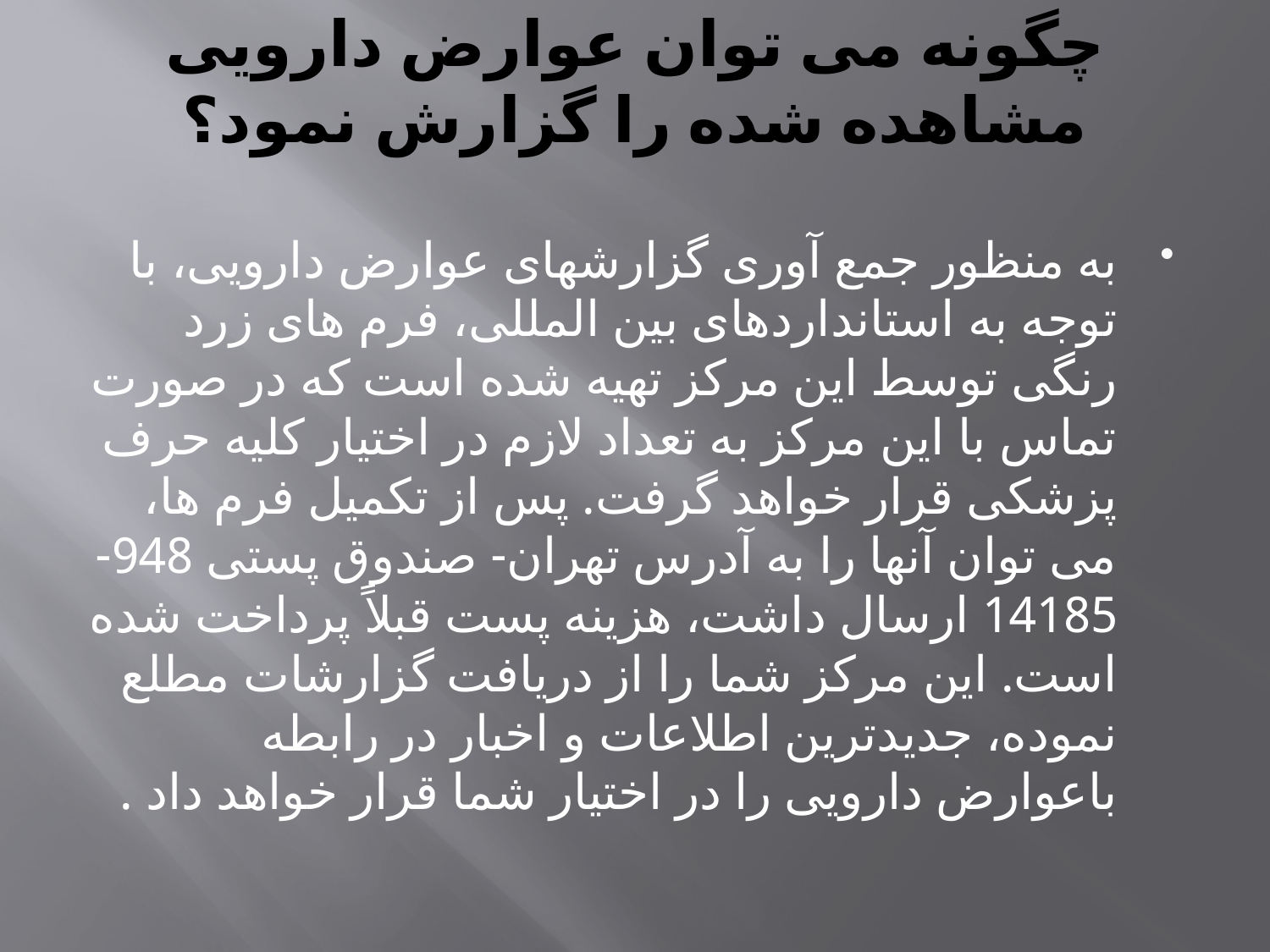

# چگونه می توان عوارض دارویی مشاهده شده را گزارش نمود؟
به منظور جمع آوری گزارشهای عوارض دارویی، با توجه به استانداردهای بین المللی، فرم های زرد رنگی توسط این مرکز تهیه شده است که در صورت تماس با این مرکز به تعداد لازم در اختیار کلیه حرف پزشکی قرار خواهد گرفت. پس از تکمیل فرم ها، می توان آنها را به آدرس تهران- صندوق پستی 948-14185 ارسال داشت، هزینه پست قبلاً پرداخت شده است. این مرکز شما را از دریافت گزارشات مطلع نموده، جدیدترین اطلاعات و اخبار در رابطه باعوارض دارویی را در اختیار شما قرار خواهد داد .